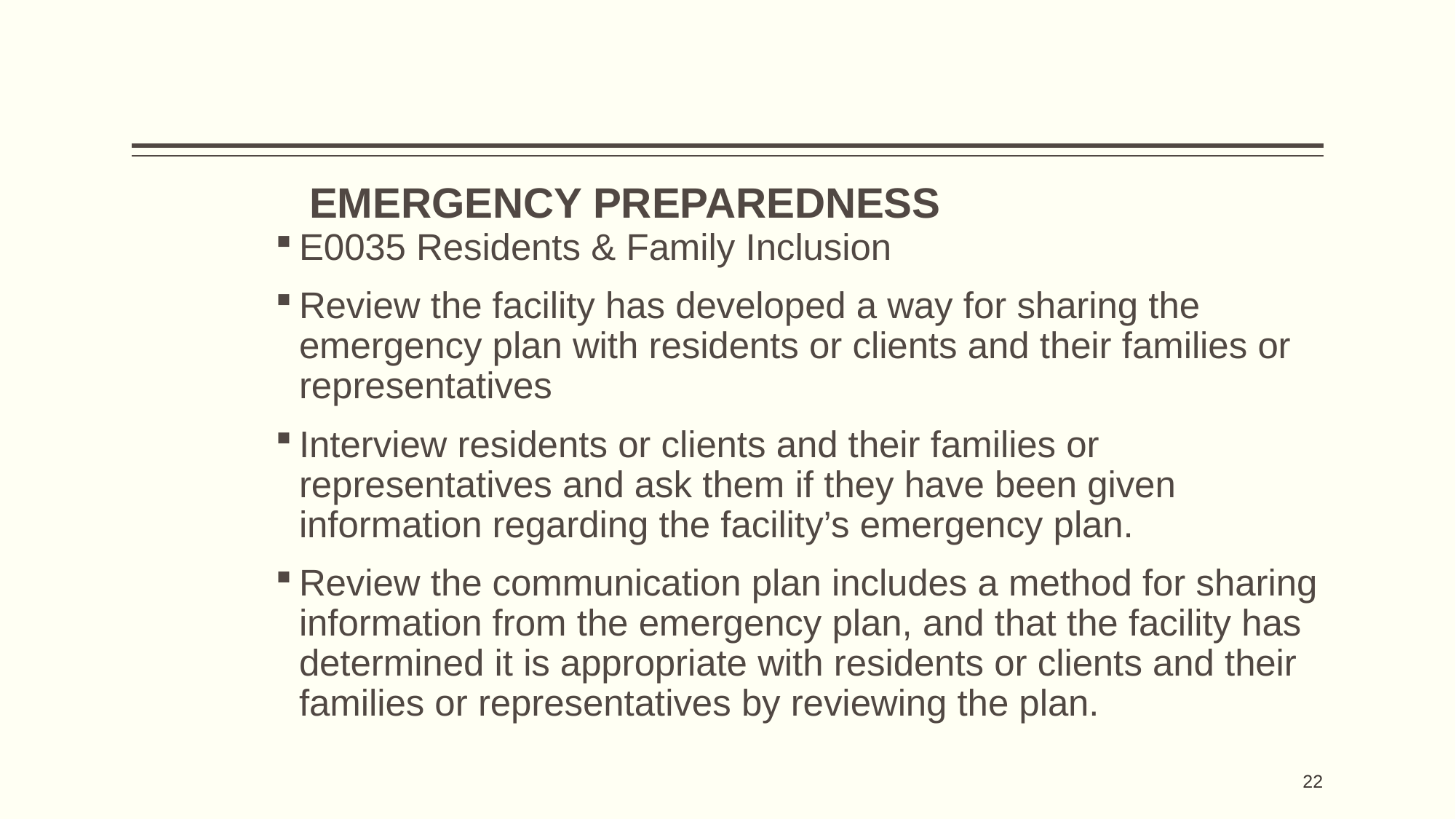

# EMERGENCY PREPAREDNESS

E0035 Residents & Family Inclusion
Review the facility has developed a way for sharing the emergency plan with residents or clients and their families or representatives
Interview residents or clients and their families or representatives and ask them if they have been given information regarding the facility’s emergency plan.
Review the communication plan includes a method for sharing information from the emergency plan, and that the facility has determined it is appropriate with residents or clients and their families or representatives by reviewing the plan.
22